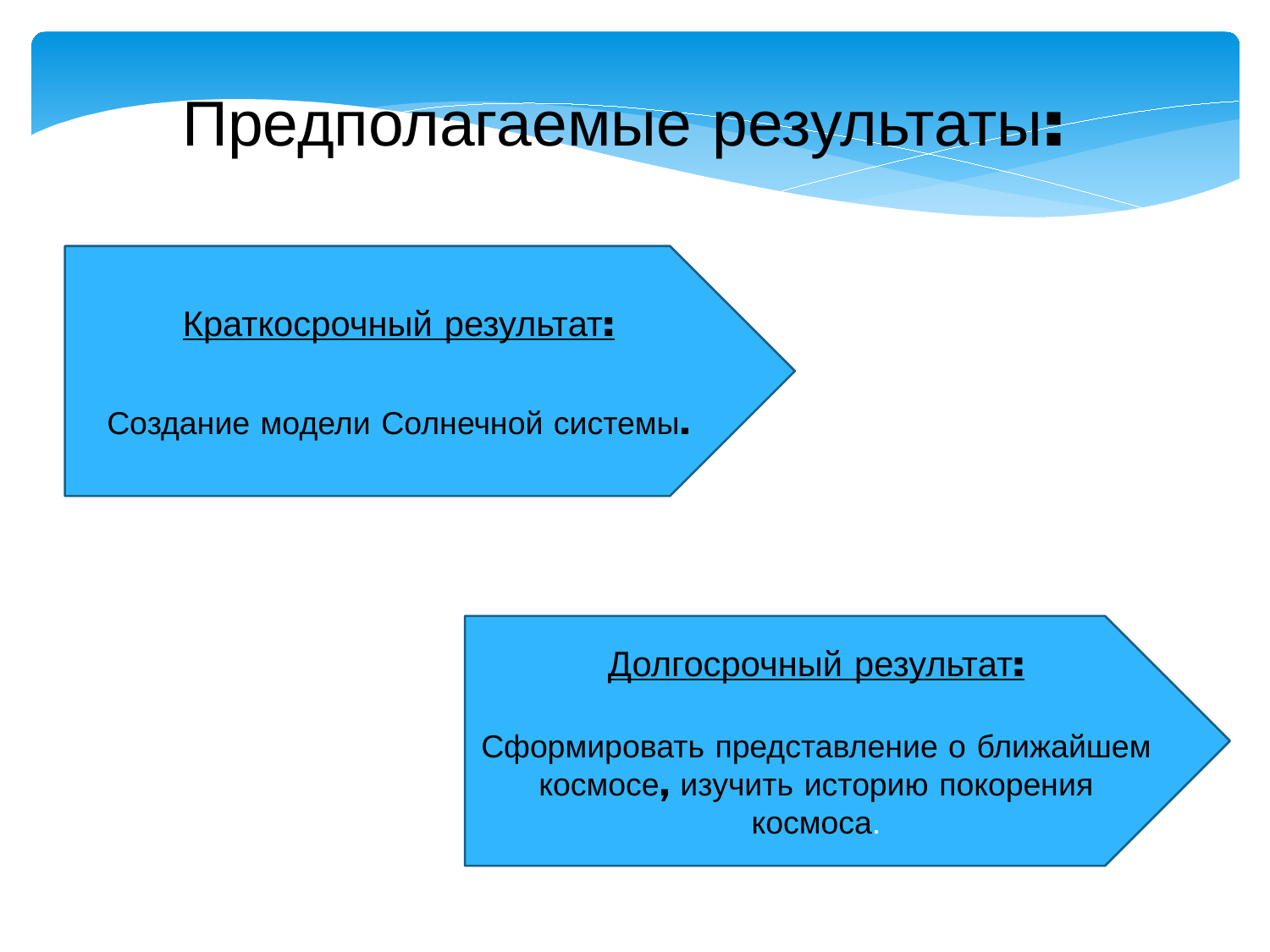

Предполагаемые результаты:
Краткосрочный результат:

Создание модели Солнечной системы.
Долгосрочный результат:

Сформировать представление о ближайшем космосе, изучить историю покорения космоса.